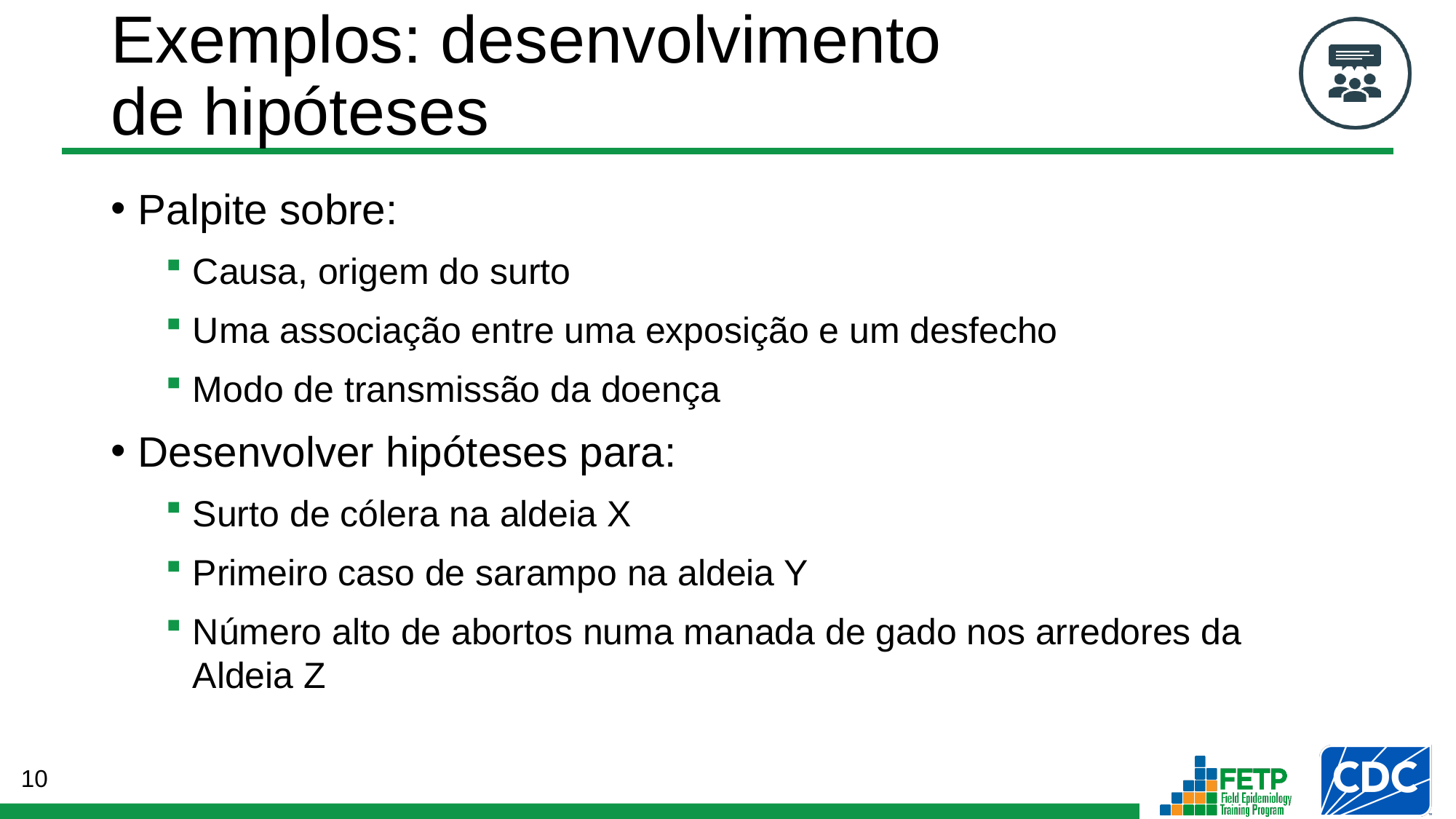

# Exemplos: desenvolvimento de hipóteses

Palpite sobre:
Causa, origem do surto
Uma associação entre uma exposição e um desfecho
Modo de transmissão da doença
Desenvolver hipóteses para:
Surto de cólera na aldeia X
Primeiro caso de sarampo na aldeia Y
Número alto de abortos numa manada de gado nos arredores da Aldeia Z